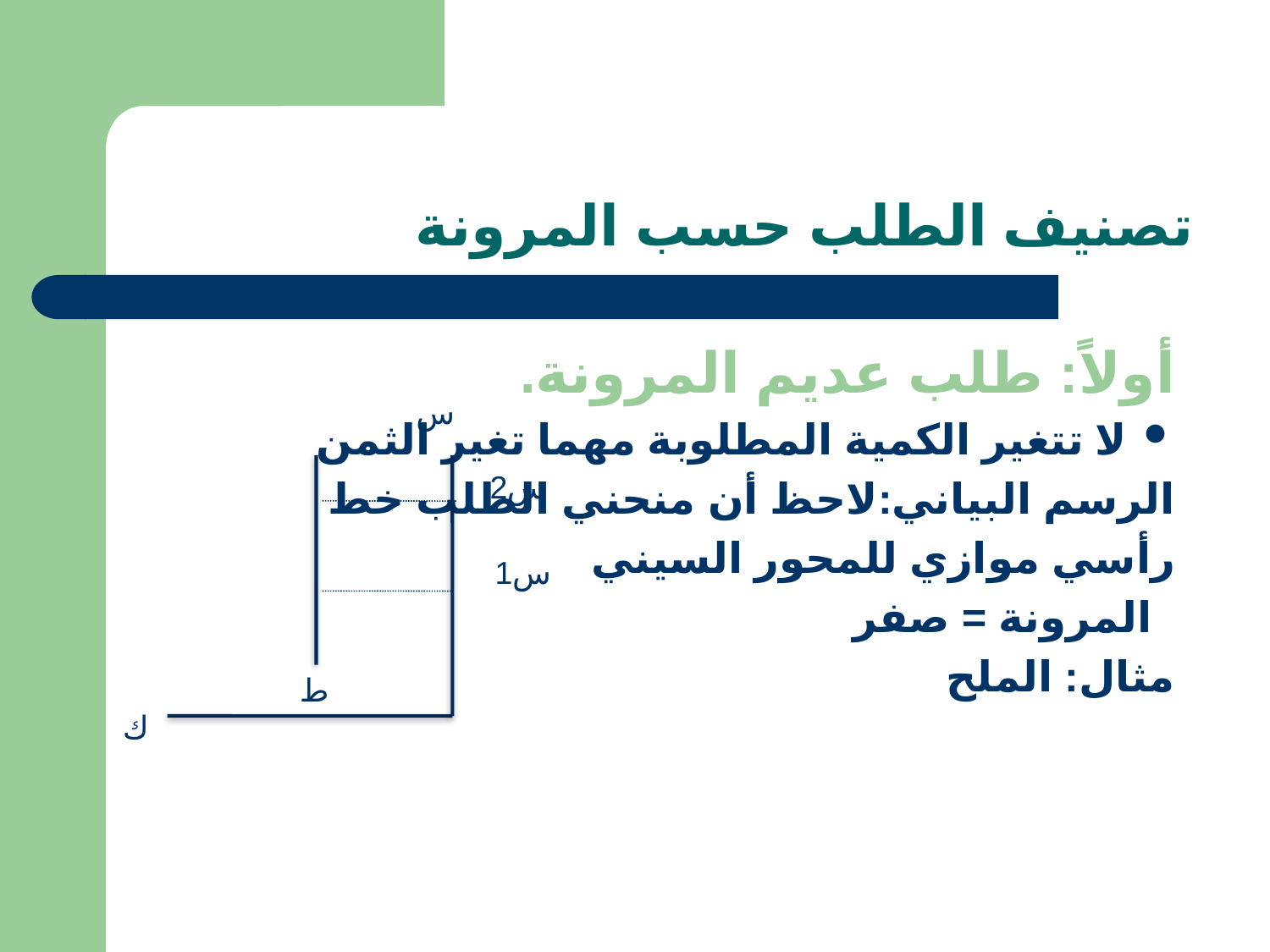

# تصنيف الطلب حسب المرونة

أولاً: طلب عديم المرونة.
لا تتغير الكمية المطلوبة مهما تغير الثمن
الرسم البياني:لاحظ أن منحني الطلب خط
رأسي موازي للمحور السيني
  المرونة = صفر
مثال: الملح
س

س2

س1

ط
ك